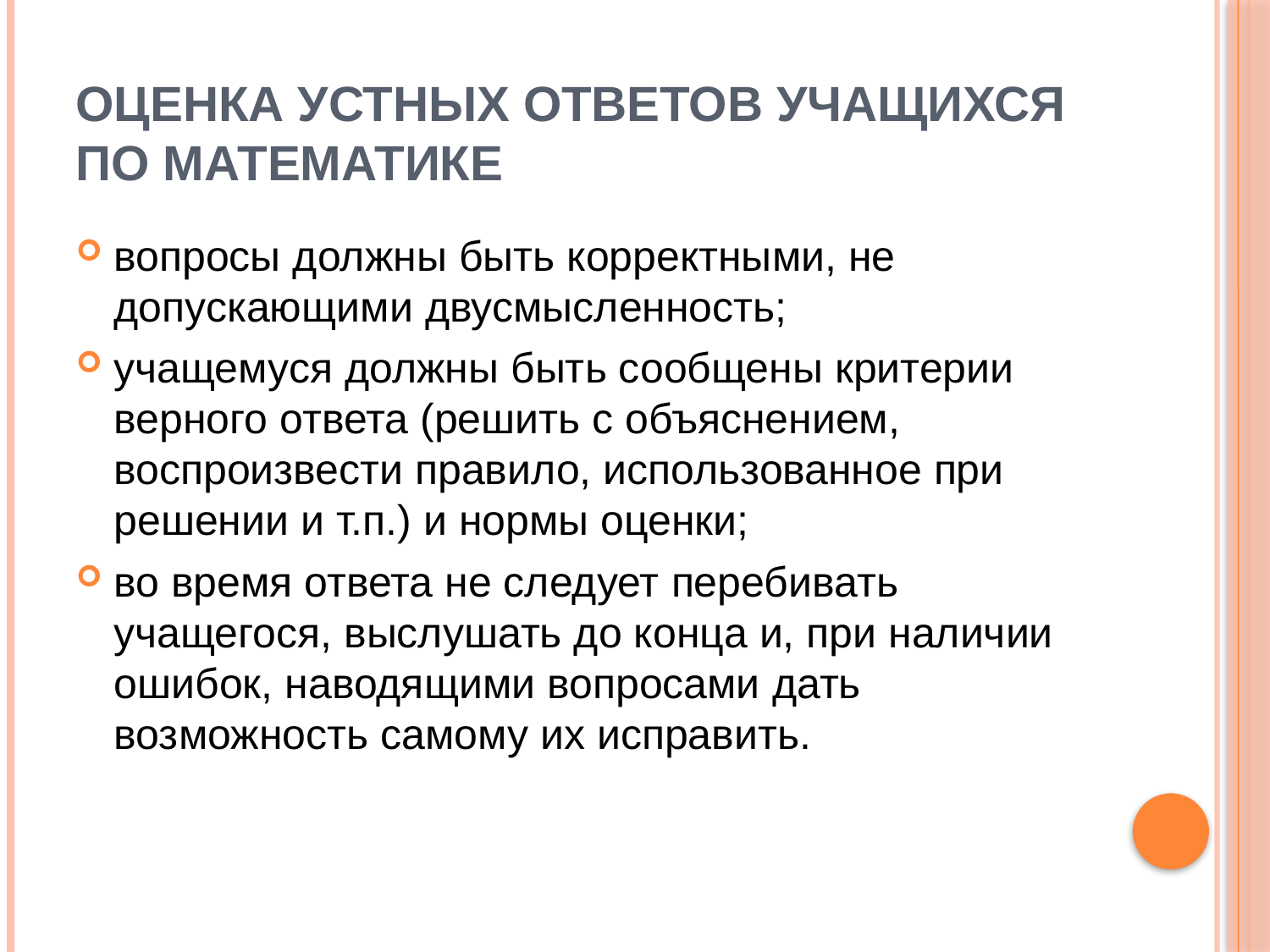

# Оценка устных ответов учащихся по математике
вопросы должны быть корректными, не допускающими двусмысленность;
учащемуся должны быть сообщены критерии верного ответа (решить с объяснением, воспроизвести правило, использованное при решении и т.п.) и нормы оценки;
во время ответа не следует перебивать учащегося, выслушать до конца и, при наличии ошибок, наводящими вопросами дать возможность самому их исправить.